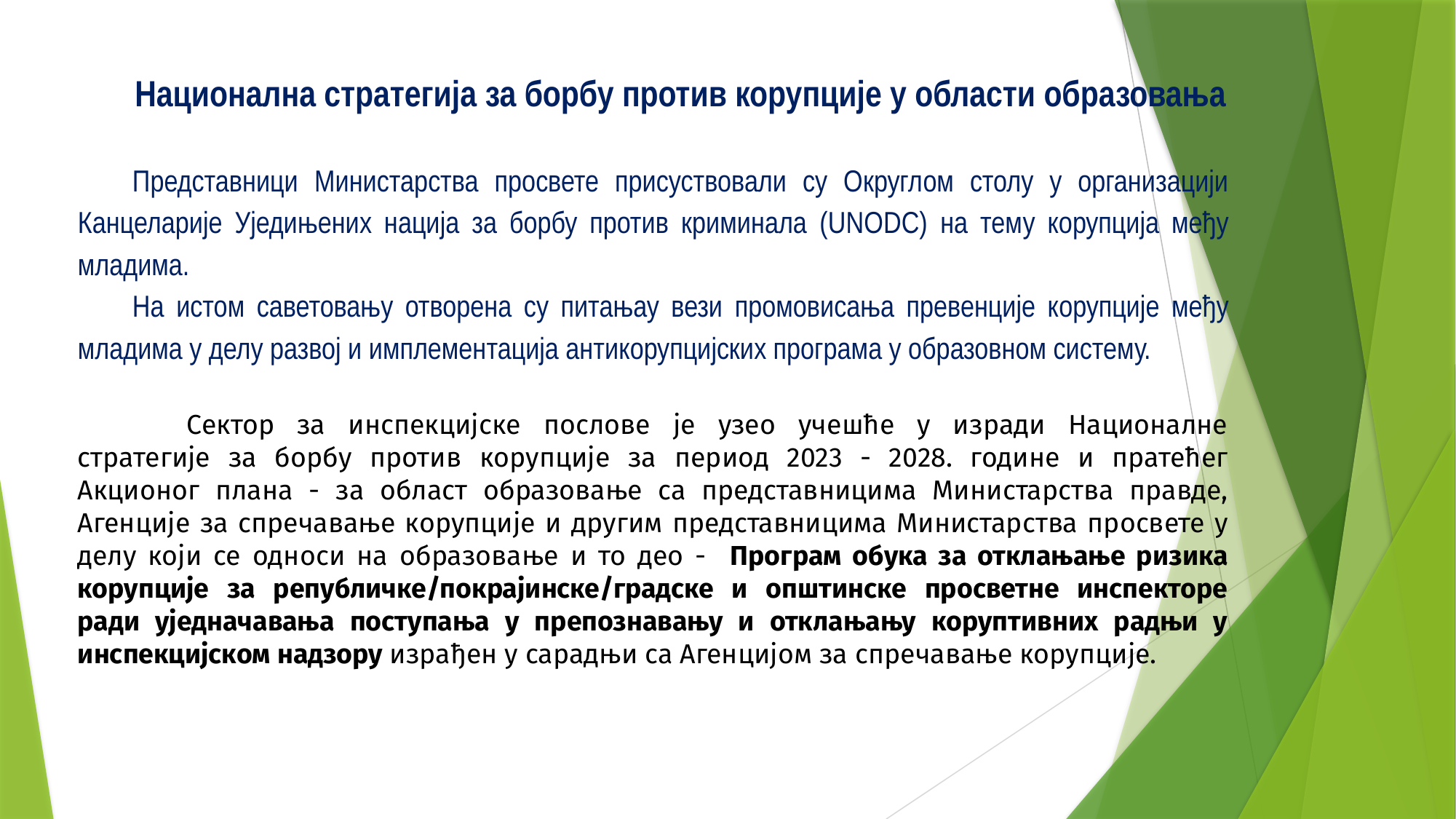

Национална стратегија за борбу против корупције у области образовања

Представници Министарства просвете присуствовали су Округлом столу у организацији Канцеларије Уједињених нација за борбу против криминала (UNODC) на тему корупција међу младима.
На истом саветовању отворена су питањау вези промовисања превенције корупције међу младима у делу развој и имплементација антикорупцијских програма у образовном систему.

	Сектор за инспекцијске послове је узео учешће у изради Националне стратегије за борбу против корупције за период 2023 - 2028. године и пратећег Акционог плана - за област образовање са представницима Министарства правде, Агенције за спречавање корупције и другим представницима Министарства просвете у делу који се односи на образовање и то део -  Програм обука за отклањање ризика корупције за републичке/покрајинске/градске и општинске просветне инспекторе ради уједначавања поступања у препознавању и отклањању коруптивних радњи у инспекцијском надзору израђен у сарадњи са Агенцијом за спречавање корупције.